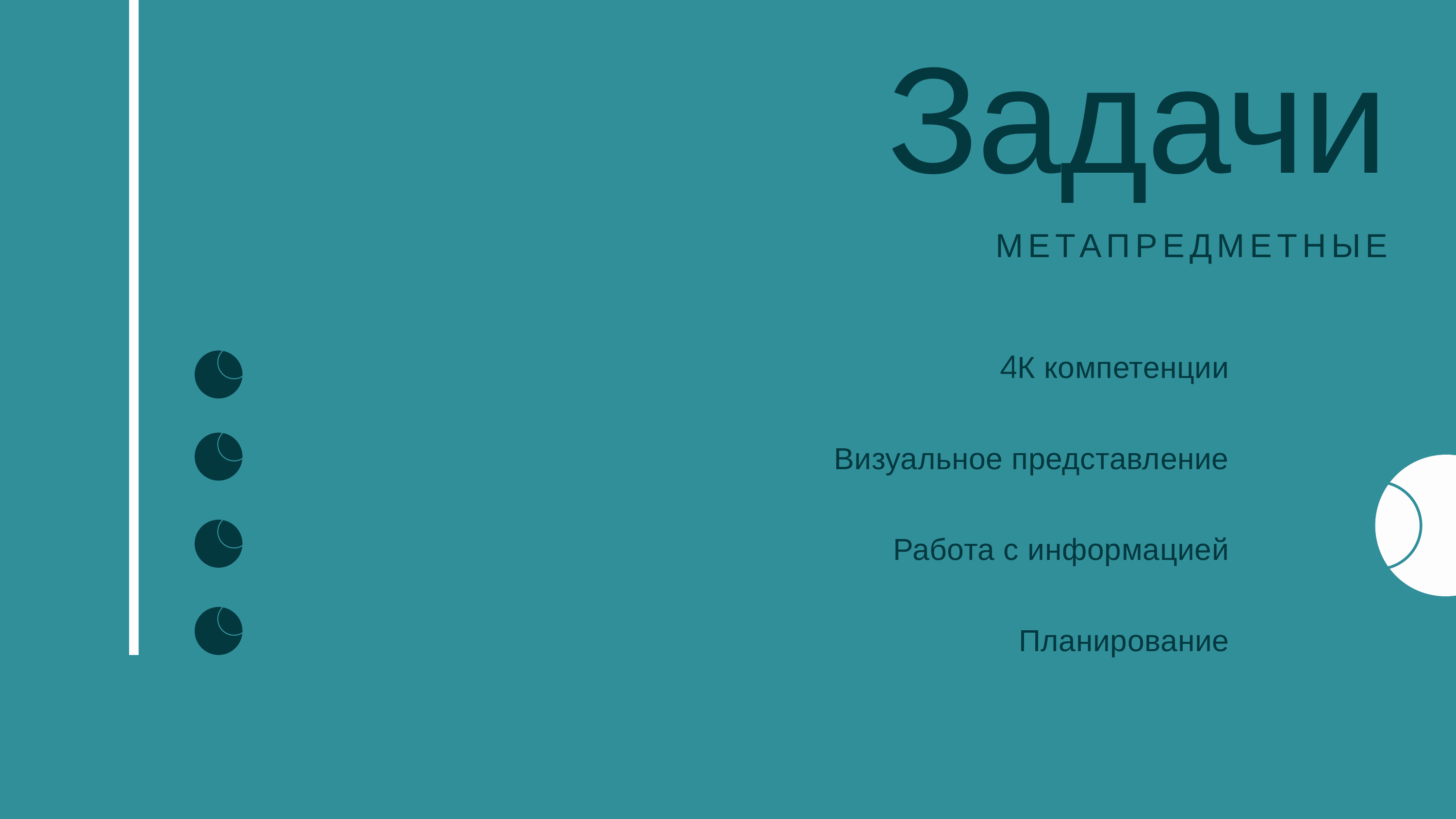

Задачи
МЕТАПРЕДМЕТНЫЕ
4К компетенции

Визуальное представление

Работа с информацией

Планирование